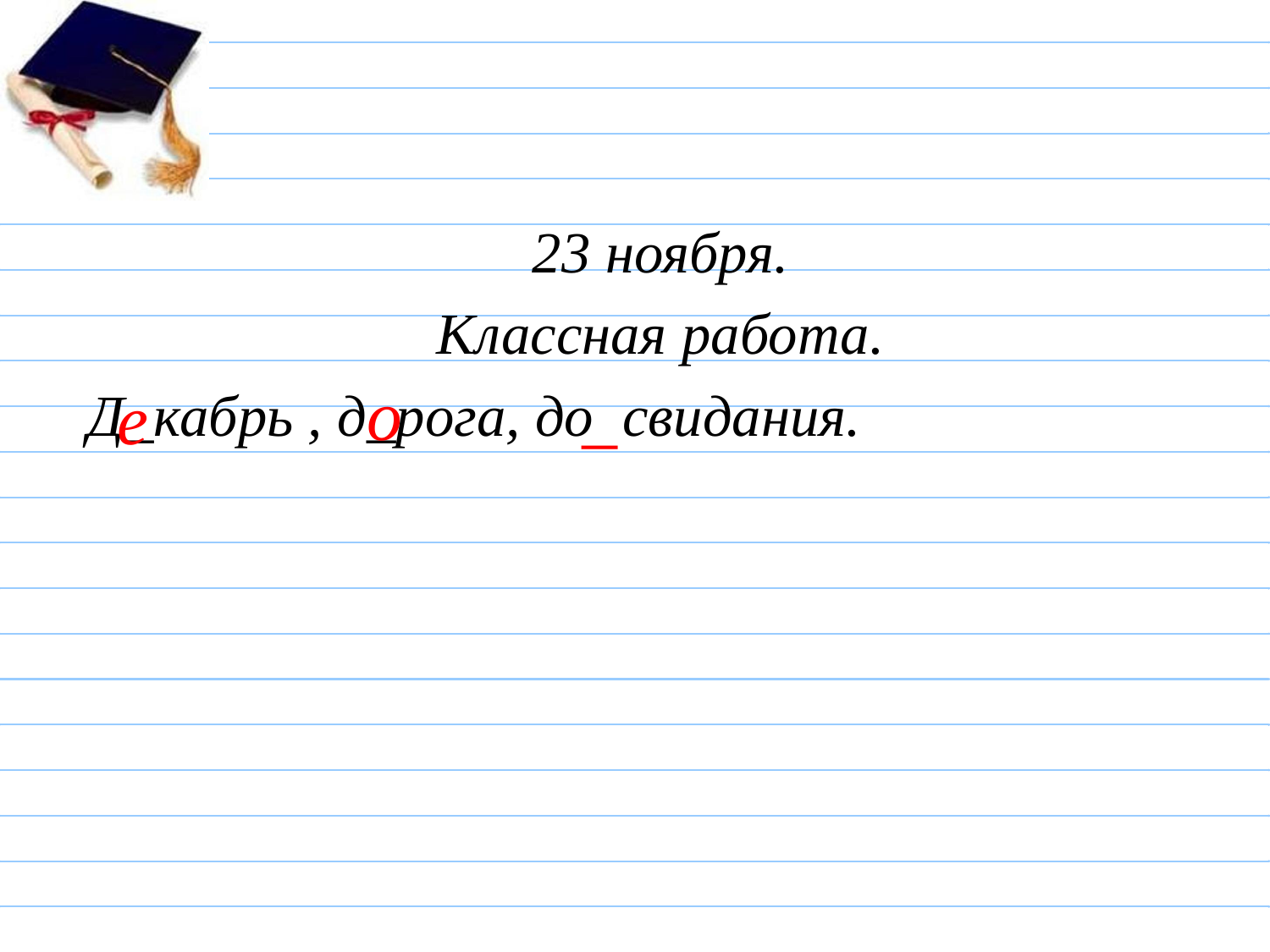

#
23 ноября.
Классная работа.
Д_кабрь , д_рога, до  свидания.

о
_
е